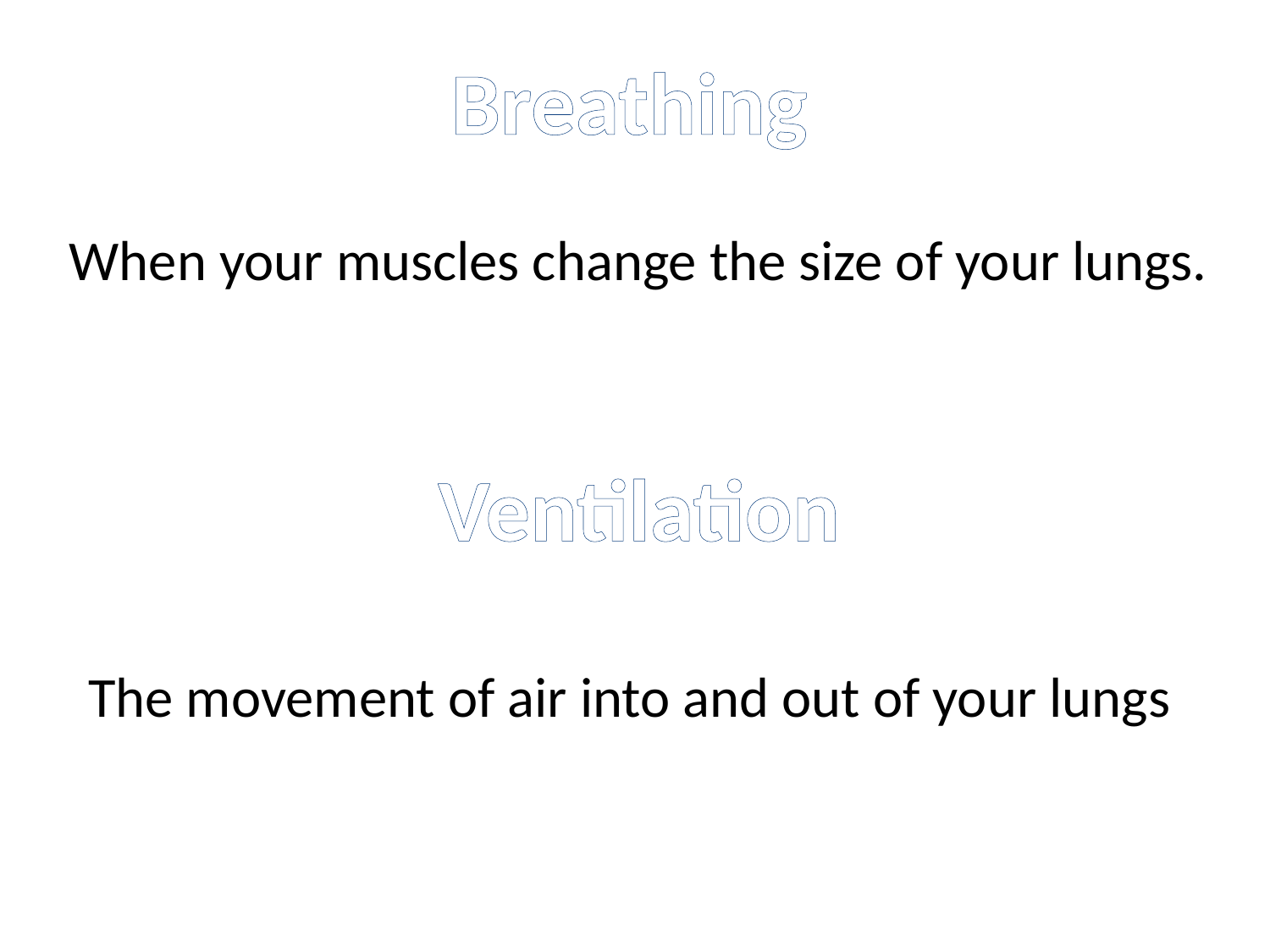

Breathing
When your muscles change the size of your lungs.
Ventilation
The movement of air into and out of your lungs